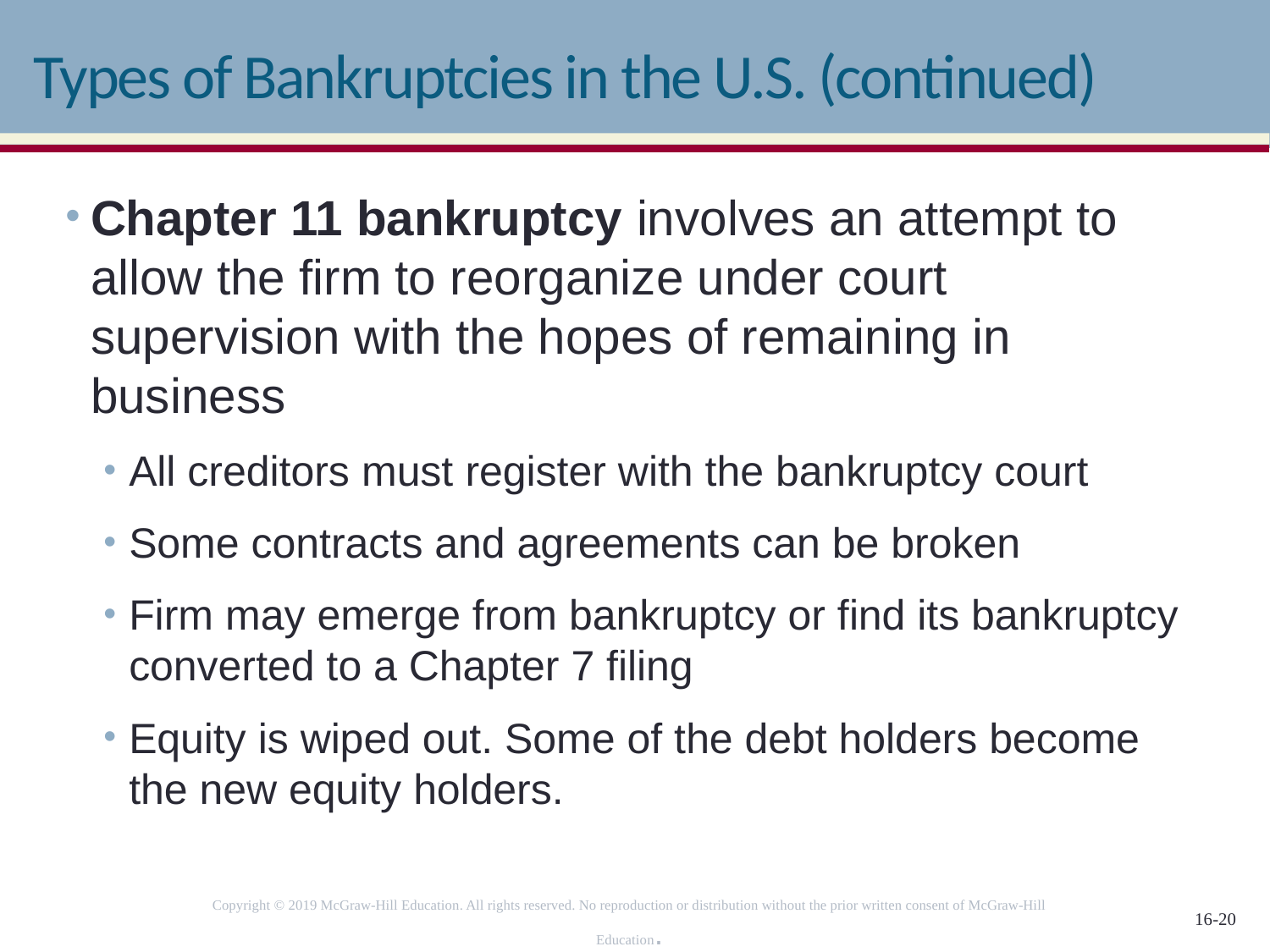

# Types of Bankruptcies in the U.S. (continued)
Chapter 11 bankruptcy involves an attempt to allow the firm to reorganize under court supervision with the hopes of remaining in business
All creditors must register with the bankruptcy court
Some contracts and agreements can be broken
Firm may emerge from bankruptcy or find its bankruptcy converted to a Chapter 7 filing
Equity is wiped out. Some of the debt holders become the new equity holders.
Copyright © 2019 McGraw-Hill Education. All rights reserved. No reproduction or distribution without the prior written consent of McGraw-Hill Education.